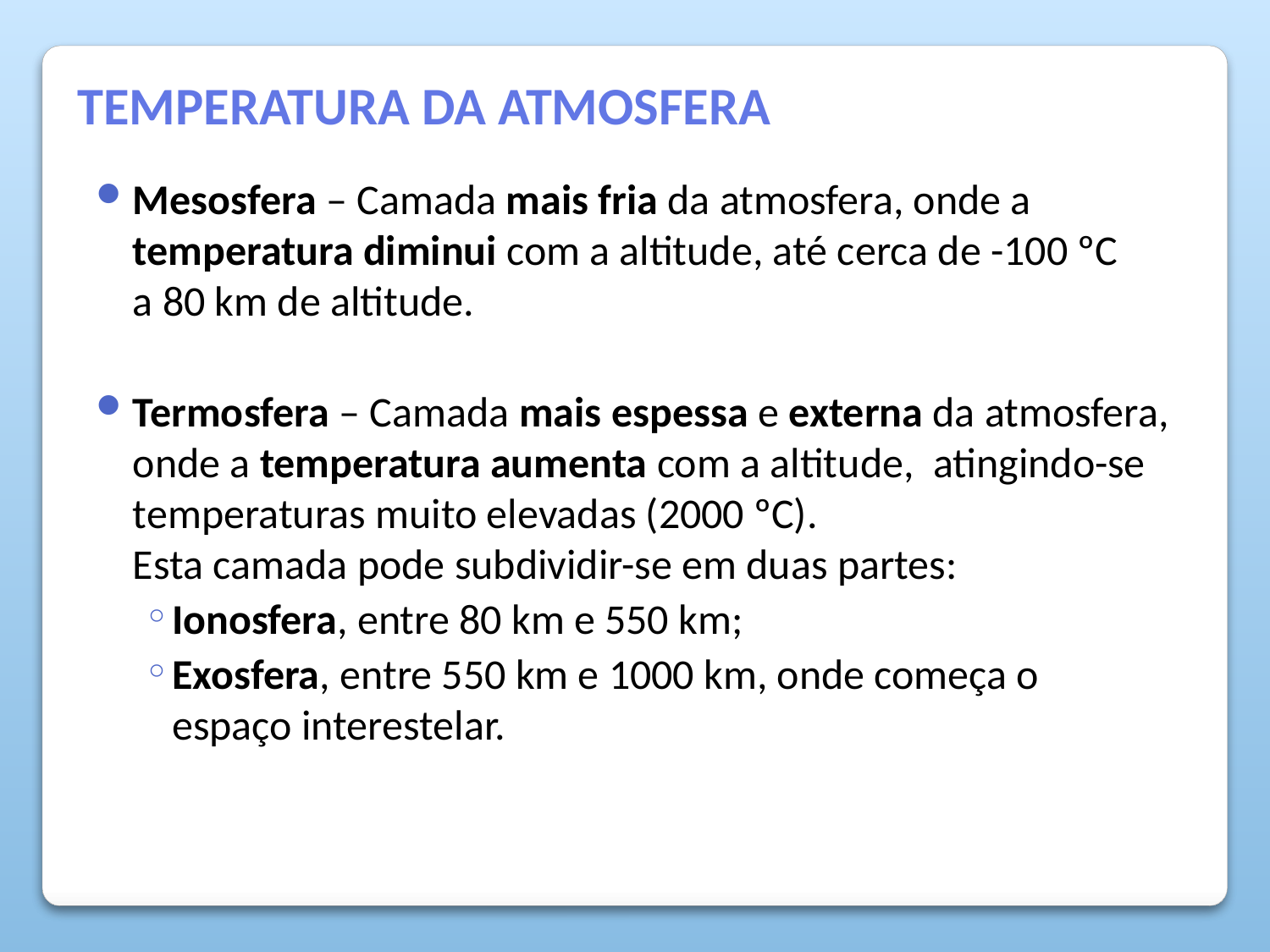

temperatura da atmosfera
Mesosfera – Camada mais fria da atmosfera, onde a temperatura diminui com a altitude, até cerca de -100 ºC
a 80 km de altitude.

Termosfera – Camada mais espessa e externa da atmosfera, onde a temperatura aumenta com a altitude,  atingindo-se temperaturas muito elevadas (2000 ºC).
Esta camada pode subdividir-se em duas partes:
Ionosfera, entre 80 km e 550 km;
Exosfera, entre 550 km e 1000 km, onde começa o
espaço interestelar.